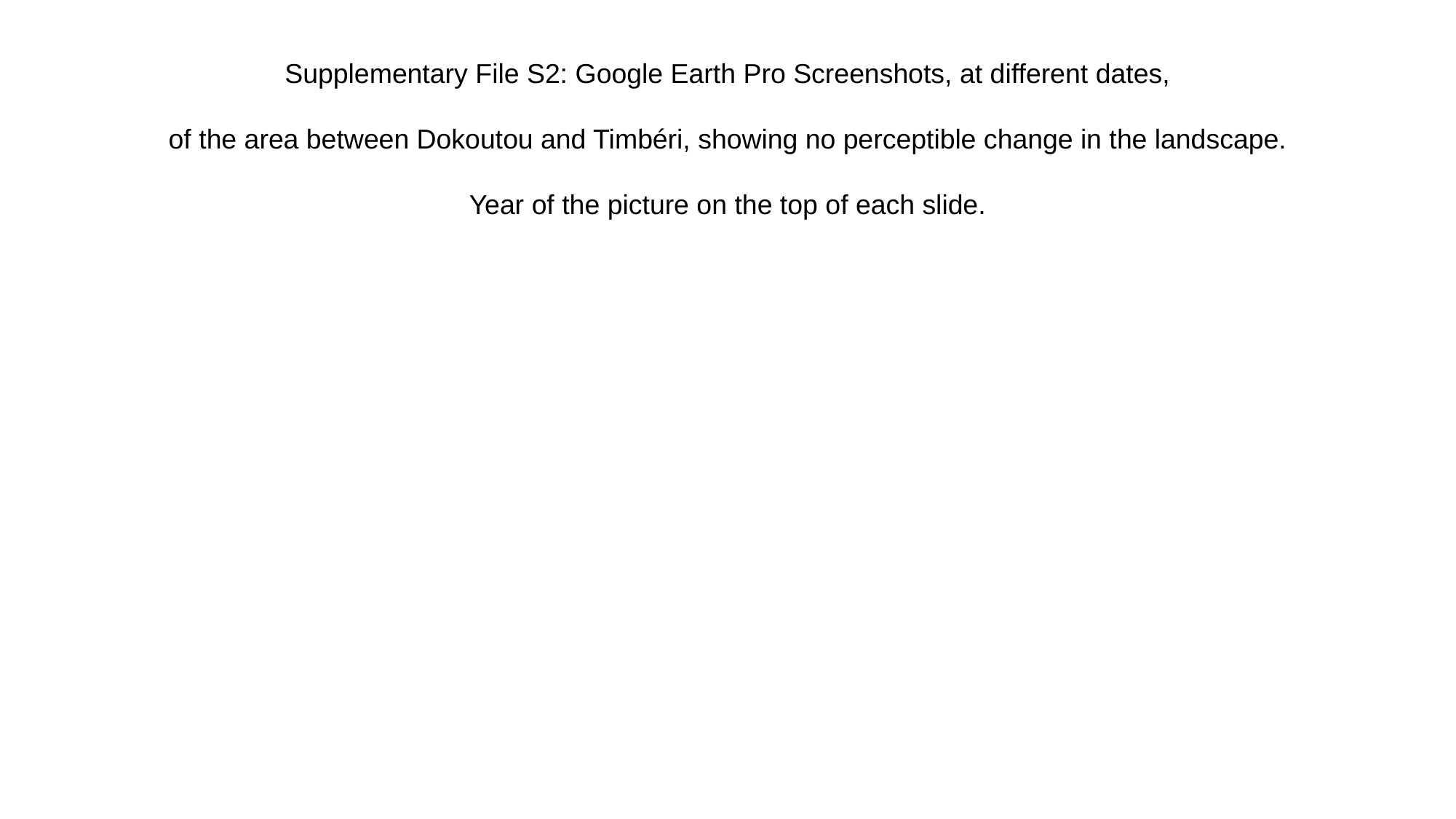

Supplementary File S2: Google Earth Pro Screenshots, at different dates,

of the area between Dokoutou and Timbéri, showing no perceptible change in the landscape.

Year of the picture on the top of each slide.